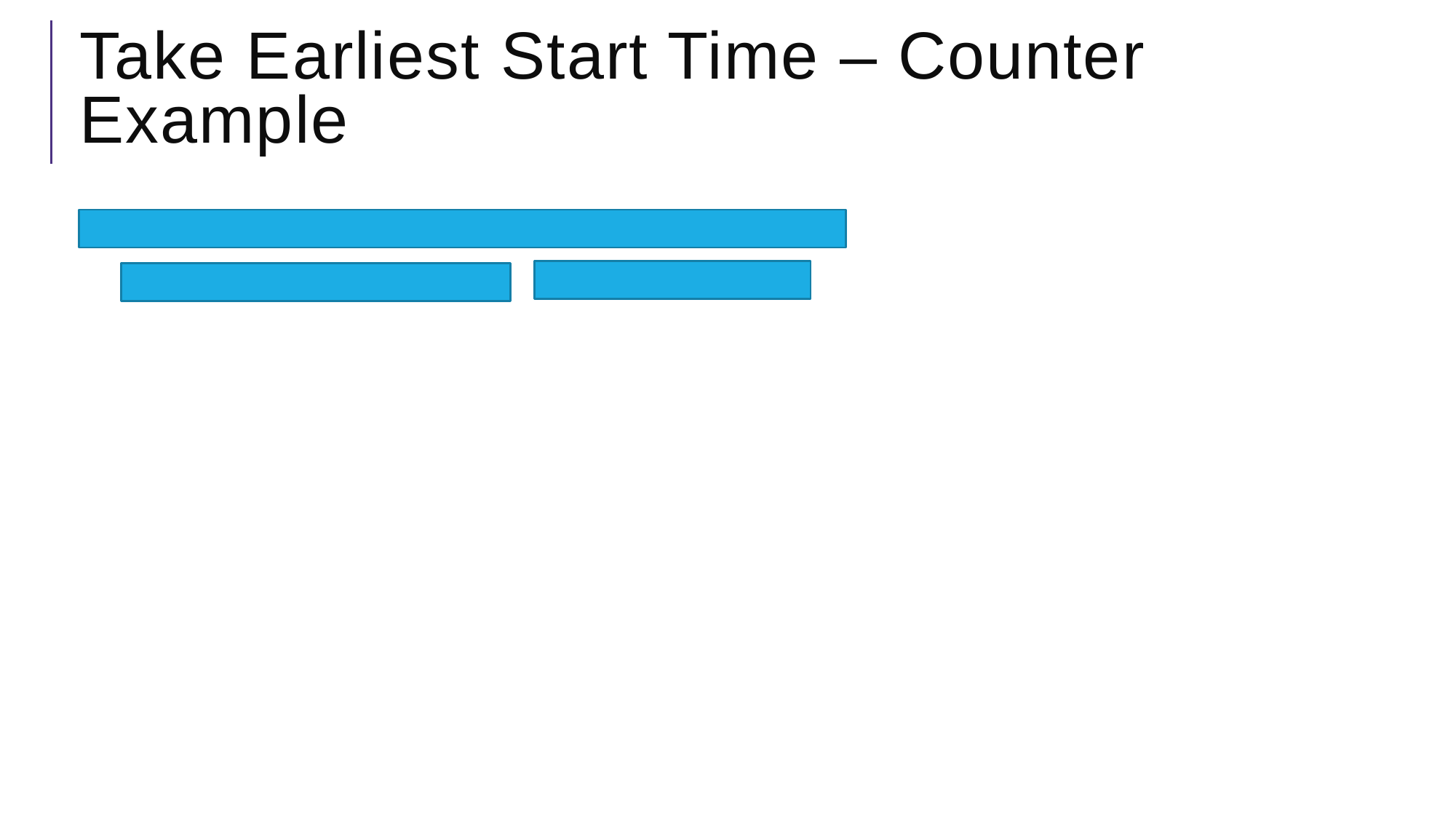

# Take Earliest Start Time – Counter Example